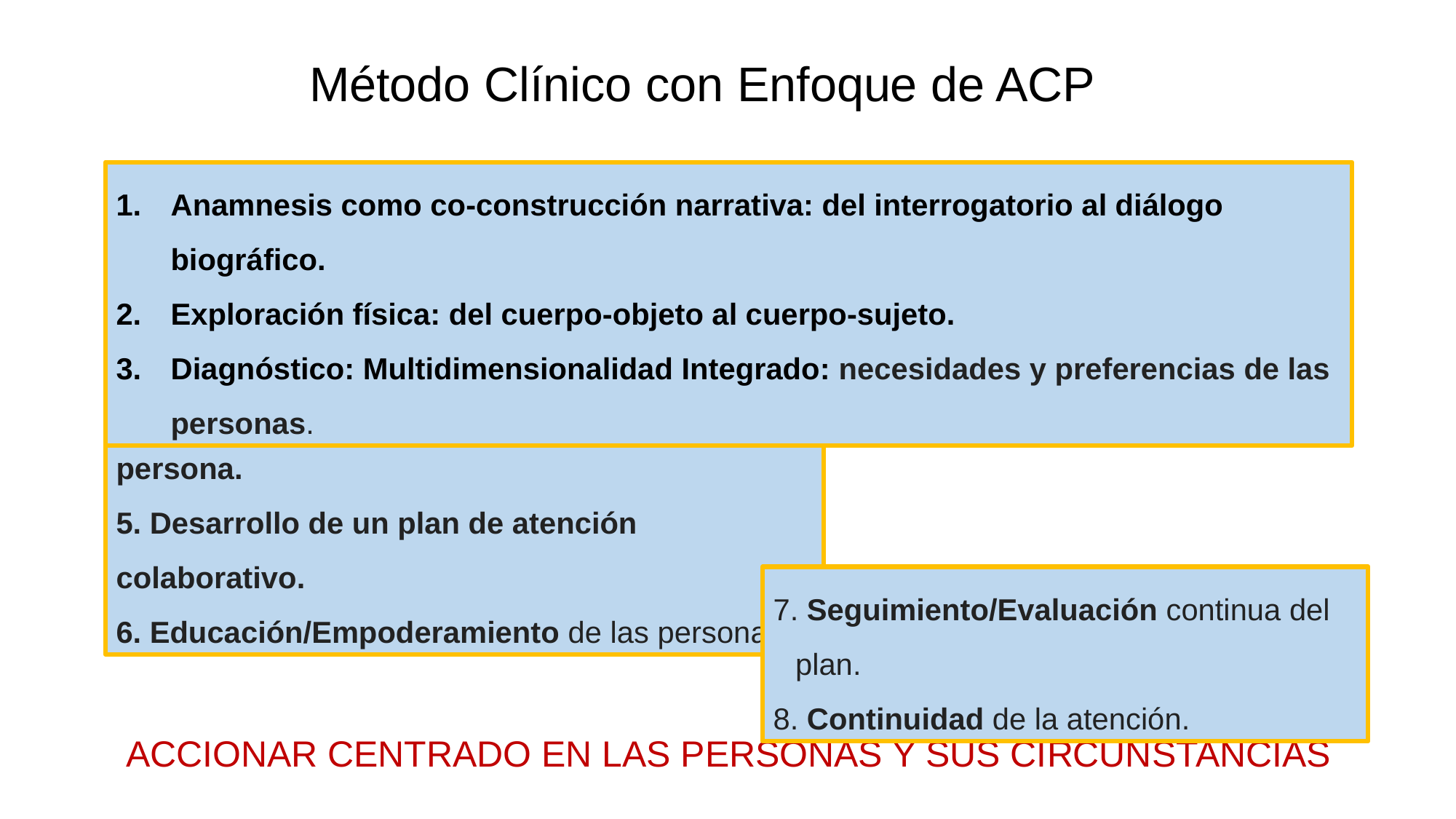

Método Clínico con Enfoque de ACP
Anamnesis como co-construcción narrativa: del interrogatorio al diálogo biográfico.
Exploración física: del cuerpo-objeto al cuerpo-sujeto.
Diagnóstico: Multidimensionalidad Integrado: necesidades y preferencias de las personas.
 Información acerca de la condición a la persona.
 Desarrollo de un plan de atención colaborativo.
 Educación/Empoderamiento de las personas.
 Seguimiento/Evaluación continua del plan.
 Continuidad de la atención.
ACCIONAR CENTRADO EN LAS PERSONAS Y SUS CIRCUNSTANCIAS